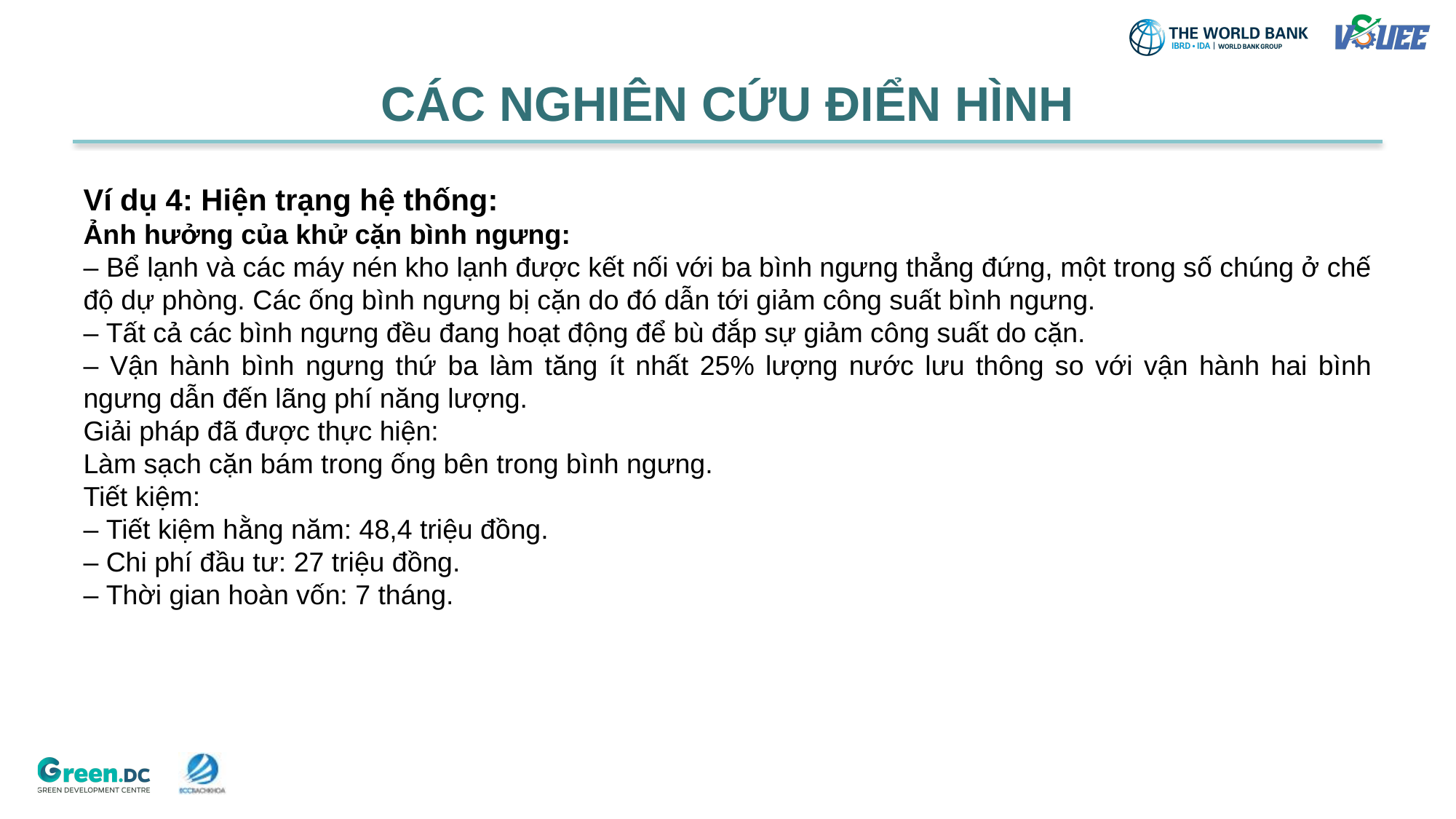

# CÁC NGHIÊN CỨU ĐIỂN HÌNH
Ví dụ 4: Hiện trạng hệ thống:
Ảnh hưởng của khử cặn bình ngưng:
– Bể lạnh và các máy nén kho lạnh được kết nối với ba bình ngưng thẳng đứng, một trong số chúng ở chế độ dự phòng. Các ống bình ngưng bị cặn do đó dẫn tới giảm công suất bình ngưng.
– Tất cả các bình ngưng đều đang hoạt động để bù đắp sự giảm công suất do cặn.
– Vận hành bình ngưng thứ ba làm tăng ít nhất 25% lượng nước lưu thông so với vận hành hai bình ngưng dẫn đến lãng phí năng lượng.
Giải pháp đã được thực hiện:
Làm sạch cặn bám trong ống bên trong bình ngưng.
Tiết kiệm:
– Tiết kiệm hằng năm: 48,4 triệu đồng.
– Chi phí đầu tư: 27 triệu đồng.
– Thời gian hoàn vốn: 7 tháng.